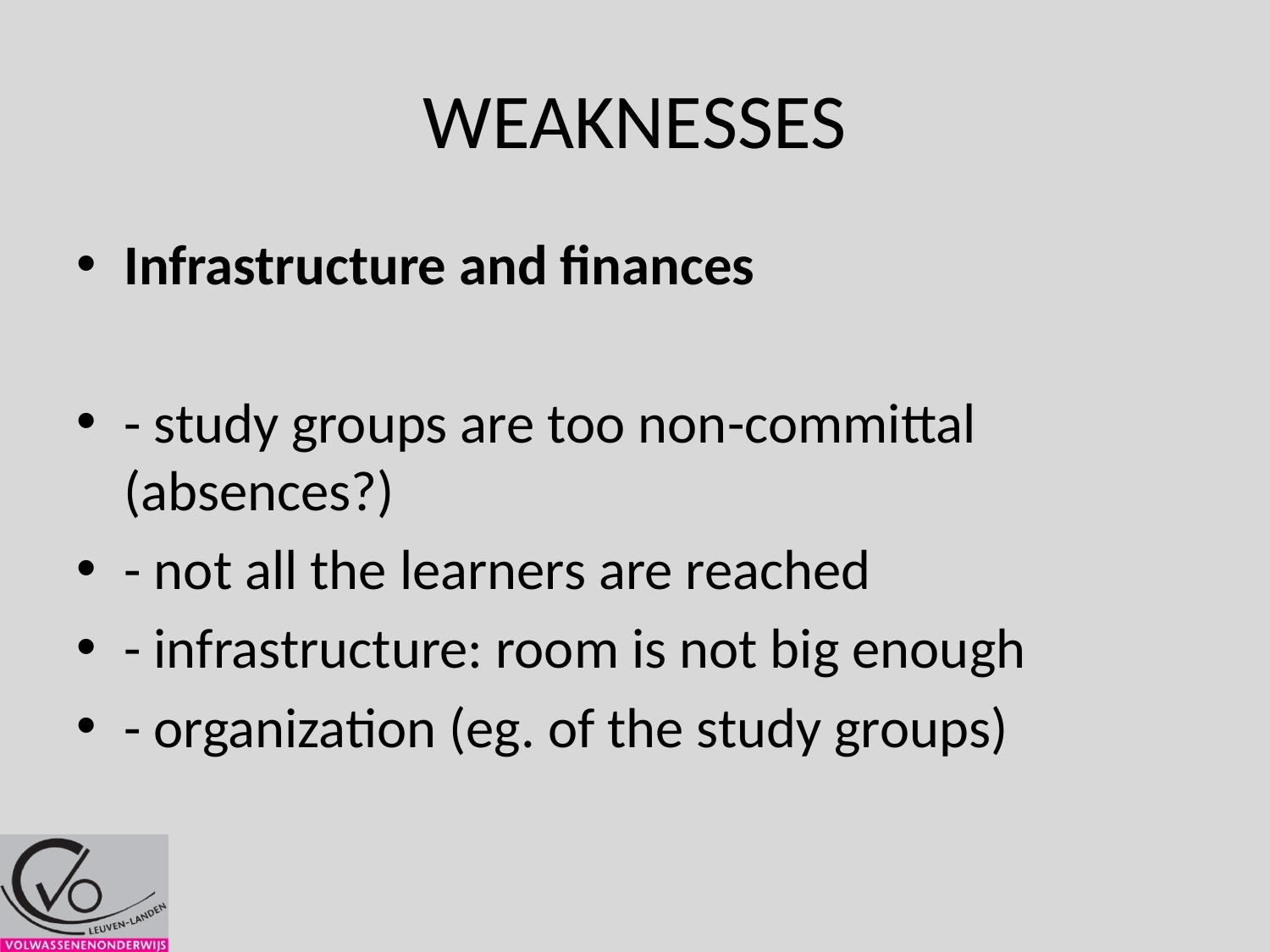

# WEAKNESSES
Infrastructure and finances

- study groups are too non-committal (absences?)
- not all the learners are reached
- infrastructure: room is not big enough
- organization (eg. of the study groups)